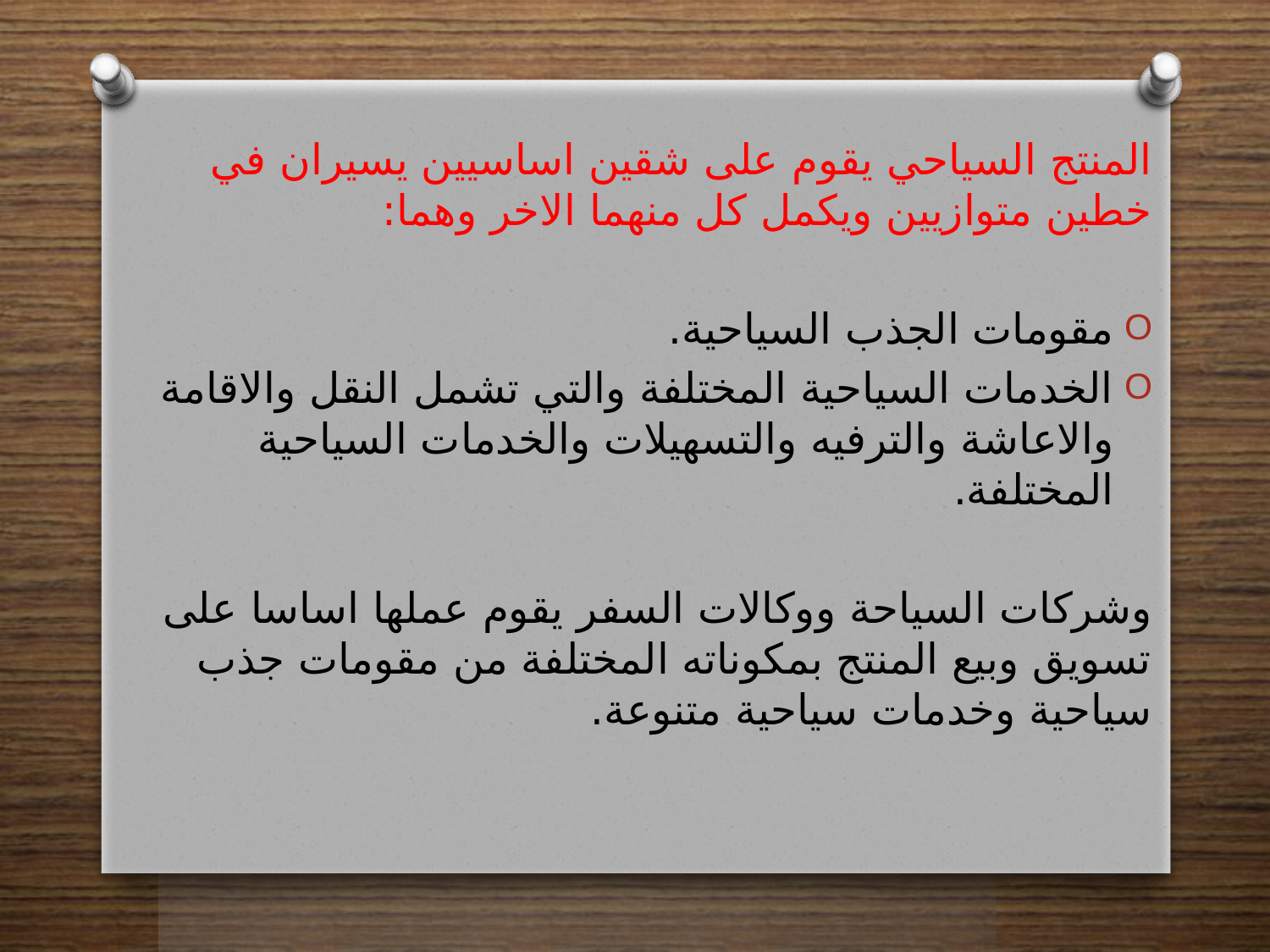

المنتج السياحي يقوم على شقين اساسيين يسيران في خطين متوازيين ويكمل كل منهما الاخر وهما:

مقومات الجذب السياحية.
الخدمات السياحية المختلفة والتي تشمل النقل والاقامة والاعاشة والترفيه والتسهيلات والخدمات السياحية المختلفة.

وشركات السياحة ووكالات السفر يقوم عملها اساسا على تسويق وبيع المنتج بمكوناته المختلفة من مقومات جذب سياحية وخدمات سياحية متنوعة.